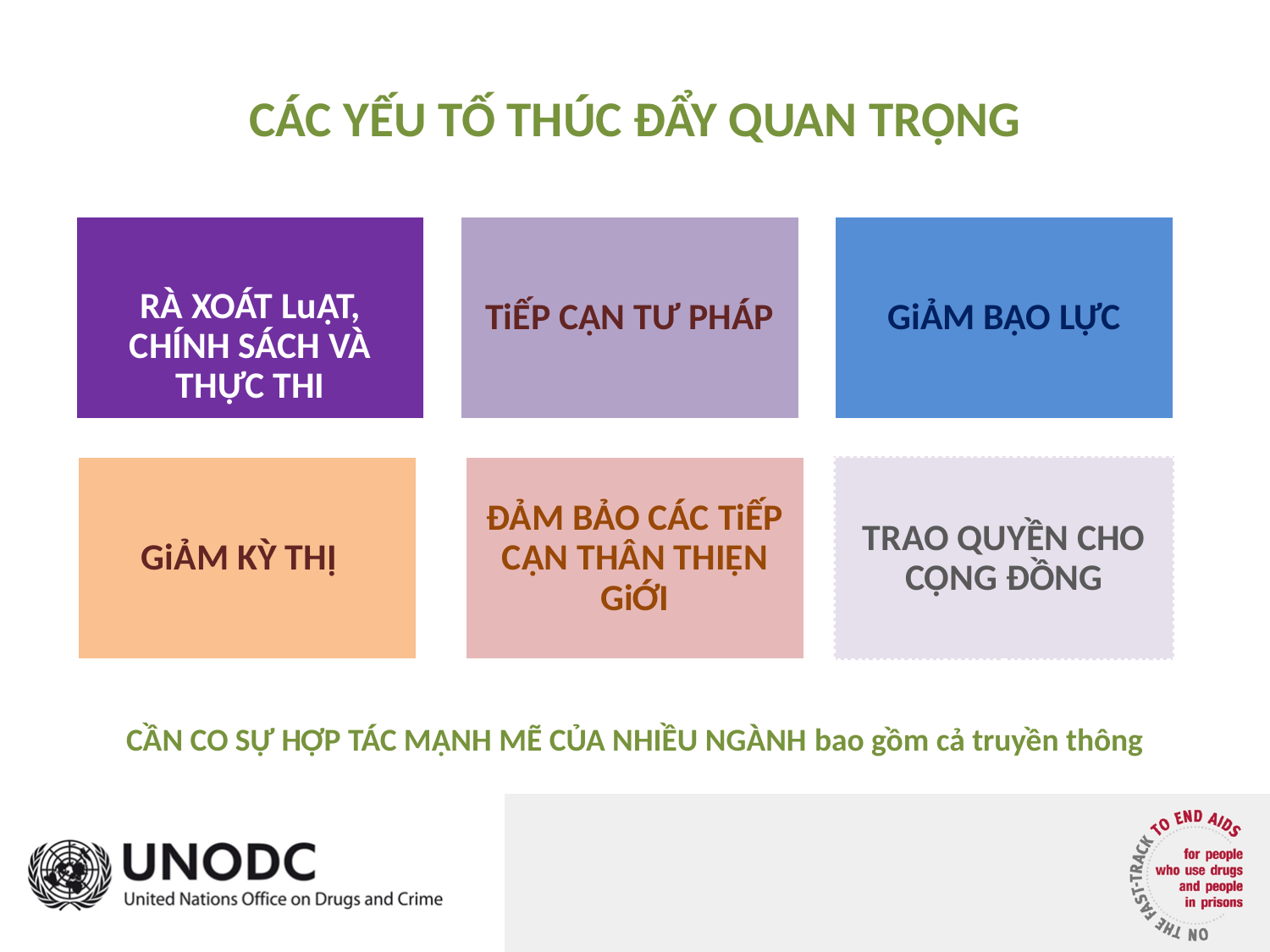

# CÁC YẾU TỐ THÚC ĐẨY QUAN TRỌNG

RÀ XOÁT LuẬT, CHÍNH SÁCH VÀ THỰC THI
TiẾP CẬN TƯ PHÁP
GiẢM BẠO LỰC
ĐẢM BẢO CÁC TiẾP CẬN THÂN THIỆN GiỚI
TRAO QUYỀN CHO CỘNG ĐỒNG
GiẢM KỲ THỊ
CẦN CO SỰ HỢP TÁC MẠNH MẼ CỦA NHIỀU NGÀNH bao gồm cả truyền thông